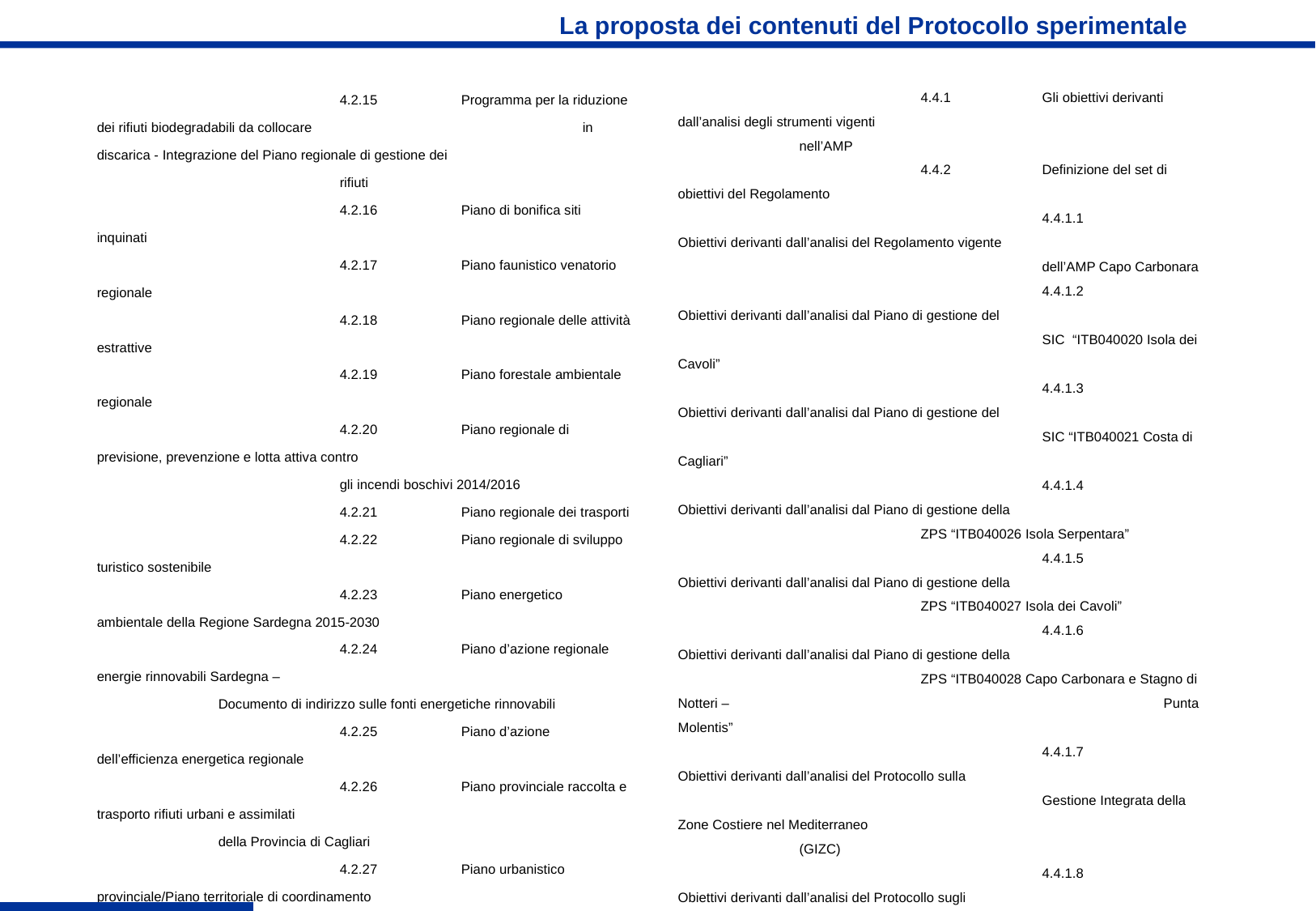

# La proposta dei contenuti del Protocollo sperimentale
		4.2.15	Programma per la riduzione dei rifiuti biodegradabili da collocare 			in discarica - Integrazione del Piano regionale di gestione dei 				rifiuti
		4.2.16	Piano di bonifica siti inquinati
		4.2.17	Piano faunistico venatorio regionale
		4.2.18	Piano regionale delle attività estrattive
		4.2.19	Piano forestale ambientale regionale
		4.2.20	Piano regionale di previsione, prevenzione e lotta attiva contro 				gli incendi boschivi 2014/2016
		4.2.21	Piano regionale dei trasporti
		4.2.22	Piano regionale di sviluppo turistico sostenibile
		4.2.23	Piano energetico ambientale della Regione Sardegna 2015-2030
		4.2.24	Piano d’azione regionale energie rinnovabili Sardegna – 				Documento di indirizzo sulle fonti energetiche rinnovabili
		4.2.25	Piano d’azione dell’efficienza energetica regionale
		4.2.26	Piano provinciale raccolta e trasporto rifiuti urbani e assimilati 				della Provincia di Cagliari
		4.2.27	Piano urbanistico provinciale/Piano territoriale di coordinamento 			della Provincia di Cagliari
		4.2.28	Piano di assetto organizzativo dei litorali (PAOL) Cagliari
		4.2.29	Piano comunale di emergenza di protezione civile per il rischio di 			incendi di interfaccia
		4.2.30	Piano di classificazione acustica del Comune di Villasimius
		4.2.31	Piano di utilizzo dei litorali
		4.2.32	Piano di raccolta e di gestione dei rifiuti prodotti dalle navi e dei 			residui del carico per il porto di Villasimius
	4.3  La riformulazione degli obiettivi derivanti dall’analisi di coerenza esterna
		4.3.1	Obiettivi derivanti dall’analisi di coerenza esterna
		4.3.2	Obiettivi di coerenza esterna aggregati e riformulati
	4.4  Gli obiettivi del Regolamento

		4.4.1	Gli obiettivi derivanti dall’analisi degli strumenti vigenti 				nell’AMP
		4.4.2	Definizione del set di obiettivi del Regolamento
			4.4.1.1	Obiettivi derivanti dall’analisi del Regolamento vigente 					dell’AMP Capo Carbonara
			4.4.1.2	Obiettivi derivanti dall’analisi dal Piano di gestione del 					SIC  “ITB040020 Isola dei Cavoli”
			4.4.1.3	Obiettivi derivanti dall’analisi dal Piano di gestione del 					SIC “ITB040021 Costa di Cagliari”
			4.4.1.4	Obiettivi derivanti dall’analisi dal Piano di gestione della 				ZPS “ITB040026 Isola Serpentara”
			4.4.1.5	Obiettivi derivanti dall’analisi dal Piano di gestione della 				ZPS “ITB040027 Isola dei Cavoli”
			4.4.1.6	Obiettivi derivanti dall’analisi dal Piano di gestione della 				ZPS “ITB040028 Capo Carbonara e Stagno di Notteri – 				Punta Molentis”
			4.4.1.7	Obiettivi derivanti dall’analisi del Protocollo sulla 					Gestione Integrata della Zone Costiere nel Mediterraneo 				(GIZC)
			4.4.1.8	Obiettivi derivanti dall’analisi del Protocollo sugli 					interventi standardizzati di gestione efficace (ISEA)
	4.5	Definizione preliminare del quadro complessivo degli 	obiettivi
	4.6	Il set globale degli obiettivi
		4.6.1	Il set degli obiettivi derivanti dall’analisi ambientale
		4.6.2	Il set degli obiettivi derivanti dall’analisi di coerenza esterna
		4.6.3	Il set degli obiettivi del Regolamento
		4.6.4	Il quadro logico
		        	I quadri logici delle componenti ambientali
5	Allegati
	Allegato A: L’elenco dei soggetti competenti in materia ambientale e 			altri soggetti interessati
	Allegato B: I verbali degli incontri della fase preparatoria
	Allegato C: Le osservazioni
	Allegato D: Il cronoprogramma del PS